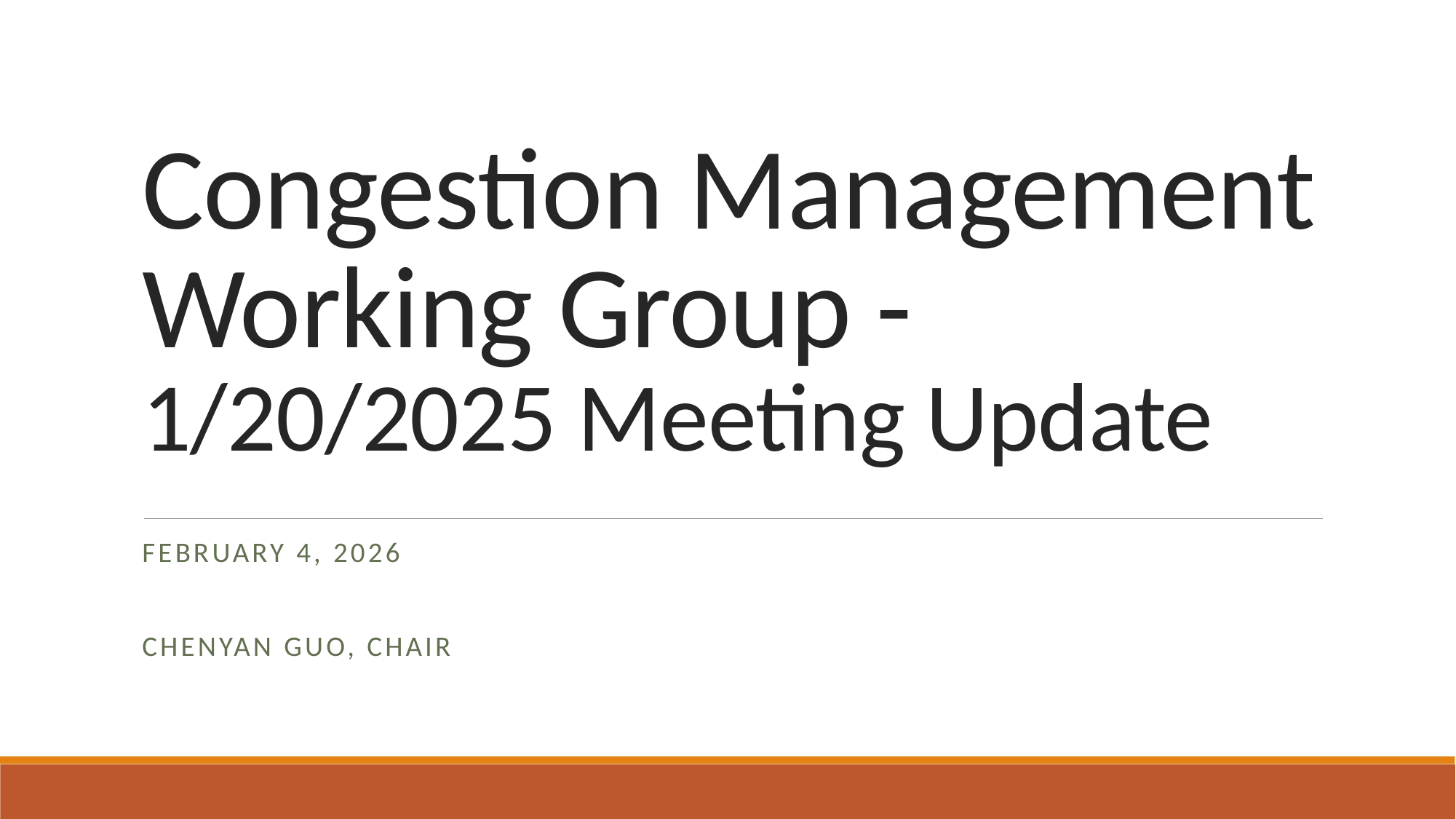

# Congestion Management Working Group - 1/20/2025 Meeting Update
February 4, 2026

chENYAN guO, chair